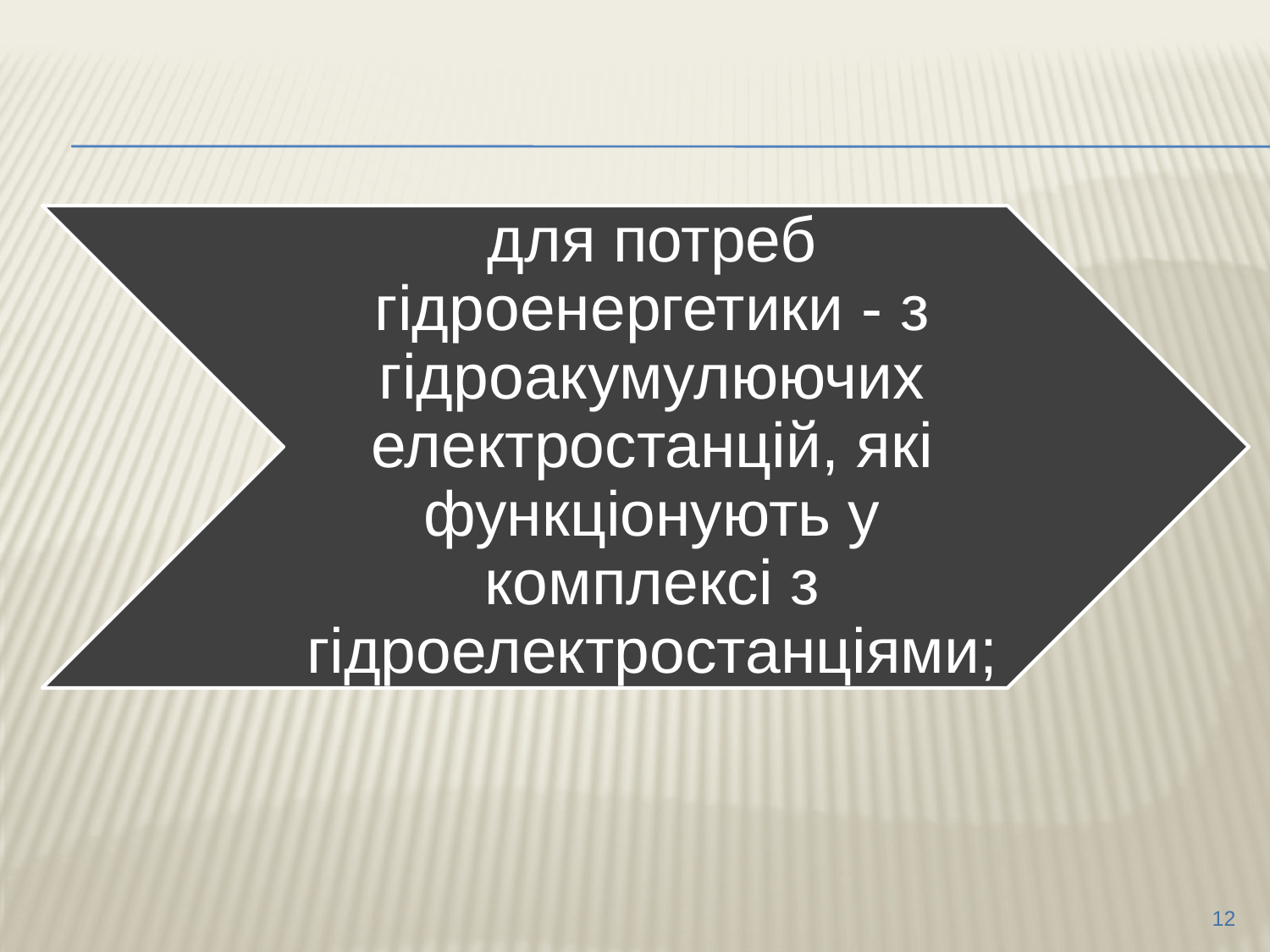

для потреб гідроенергетики - з гідроакумулюючих електростанцій, які функціонують у комплексі з гідроелектростанціями;
12